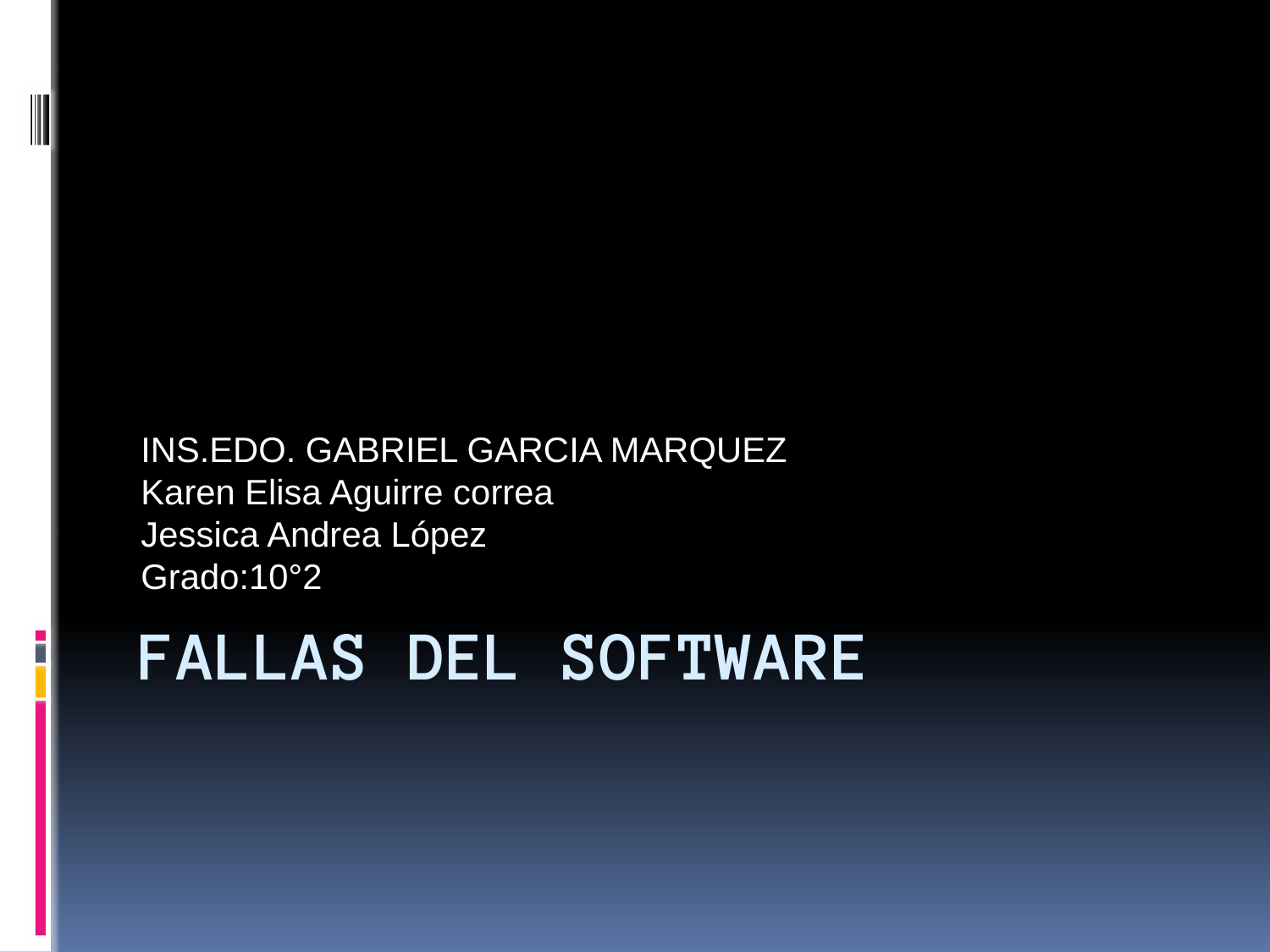

INS.EDO. GABRIEL GARCIA MARQUEZ
Karen Elisa Aguirre correa
Jessica Andrea López
Grado:10°2
# FALLAS DEL SOFTWARE